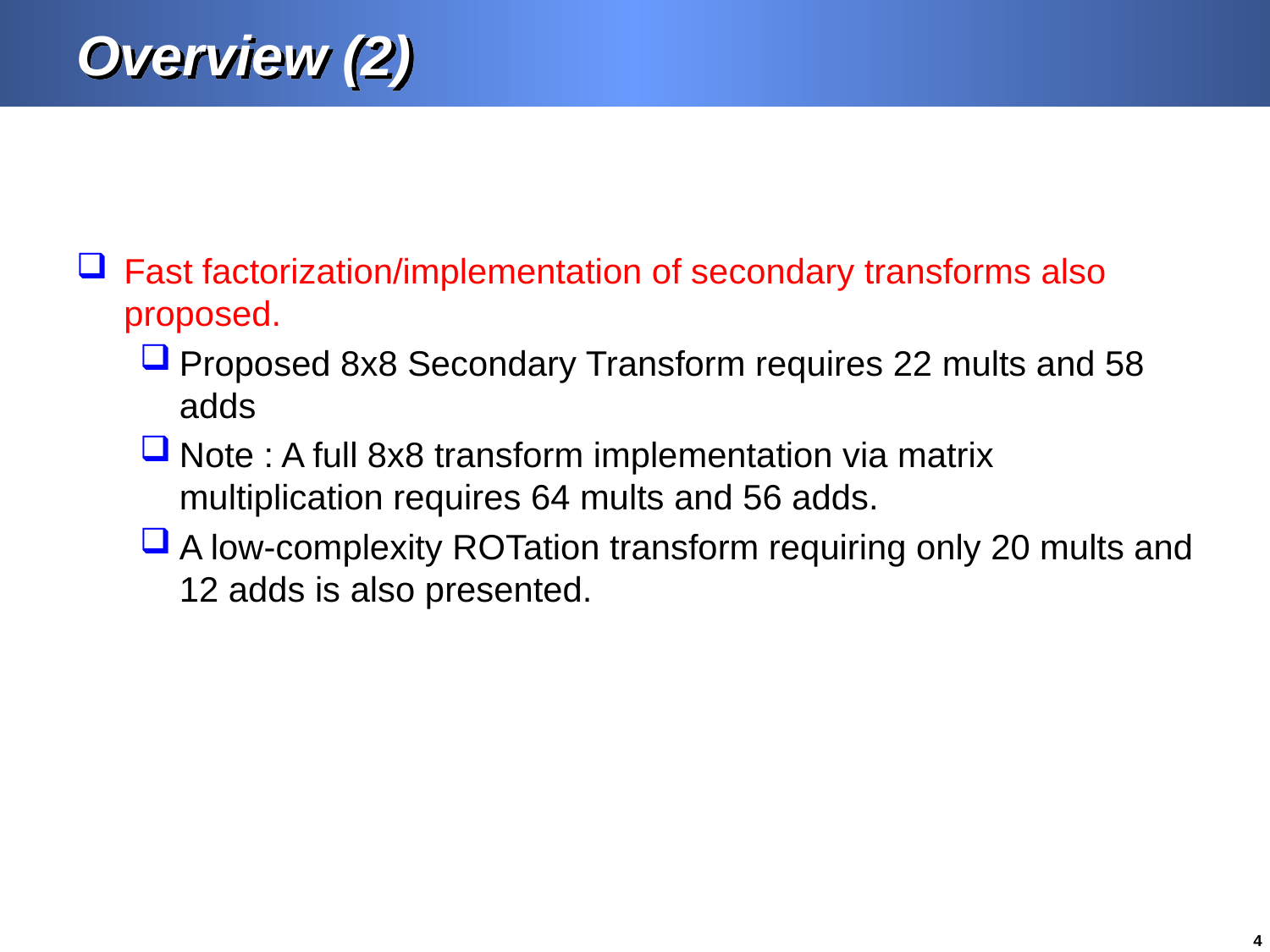

# Overview (2)
Fast factorization/implementation of secondary transforms also proposed.
Proposed 8x8 Secondary Transform requires 22 mults and 58 adds
Note : A full 8x8 transform implementation via matrix multiplication requires 64 mults and 56 adds.
A low-complexity ROTation transform requiring only 20 mults and 12 adds is also presented.

4